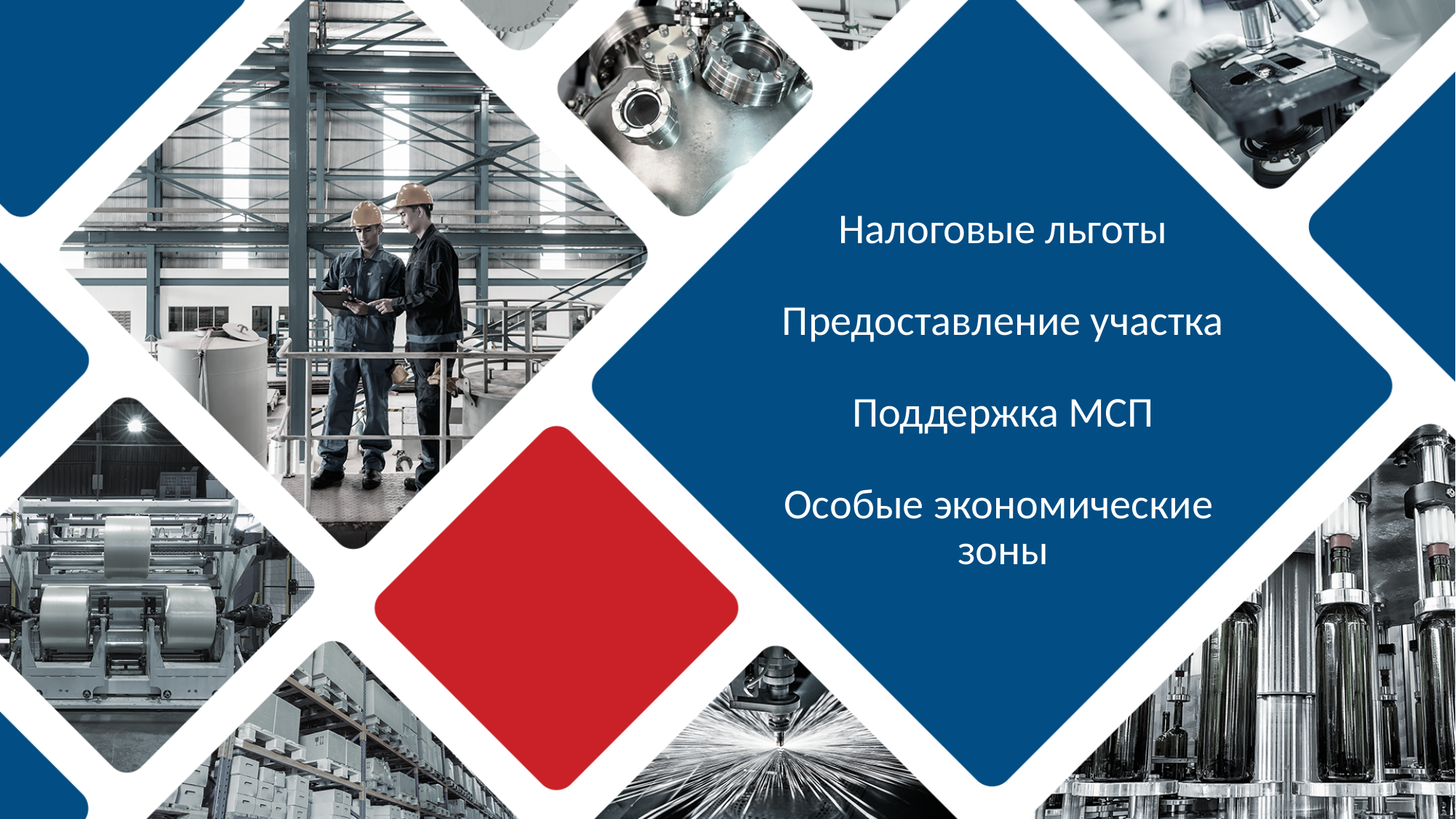

Налоговые льготы

Предоставление участка

Поддержка МСП

Особые экономические
зоны